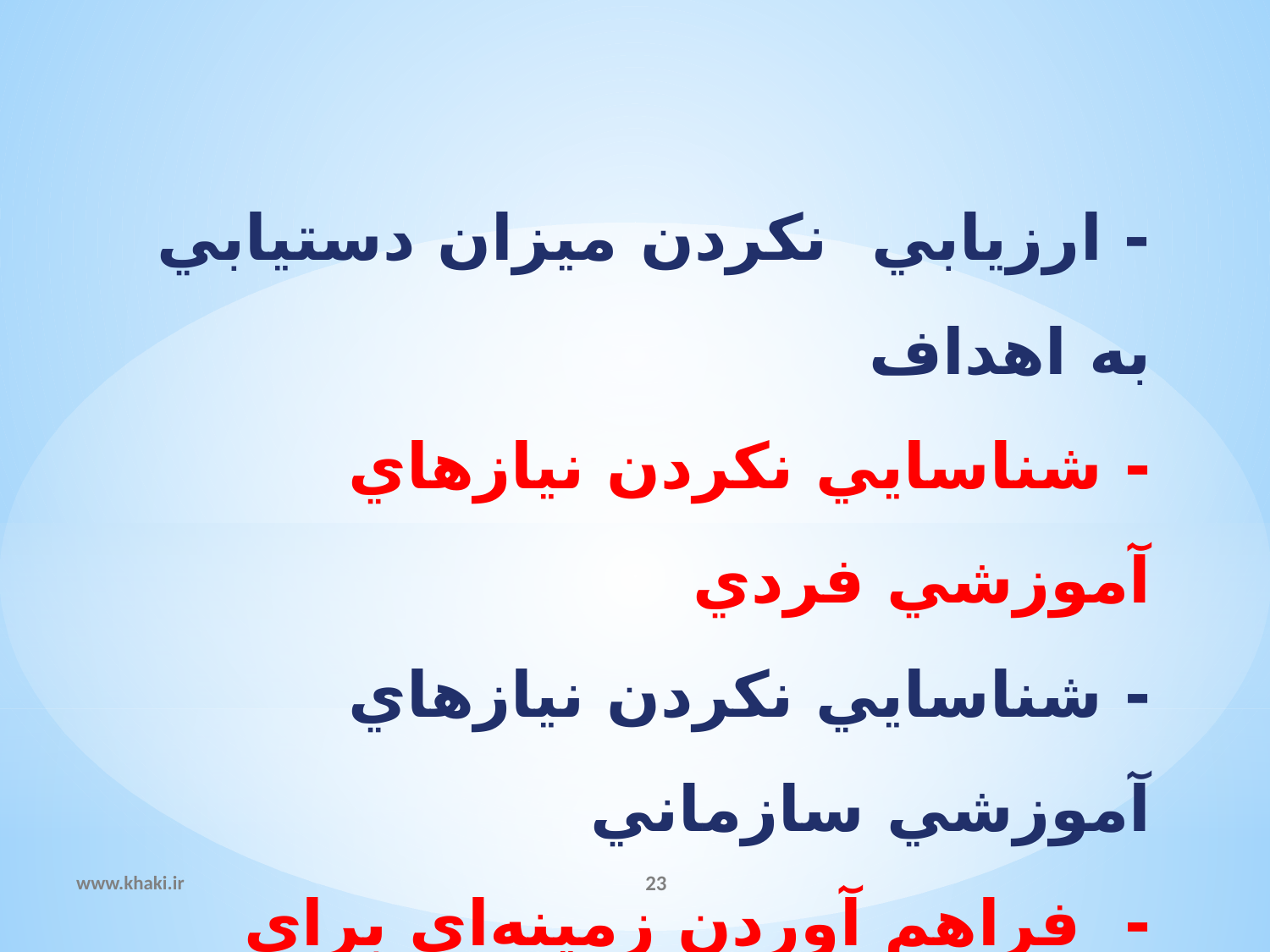

# - ارزيابي  نکردن ميزان دستيابي به اهداف - شناسايي نکردن نيازهاي آموزشي فردي - شناسايي نکردن نيازهاي آموزشي سازماني -  فراهم آوردن زمينه‌اي براي سلطه
www.khaki.ir
23